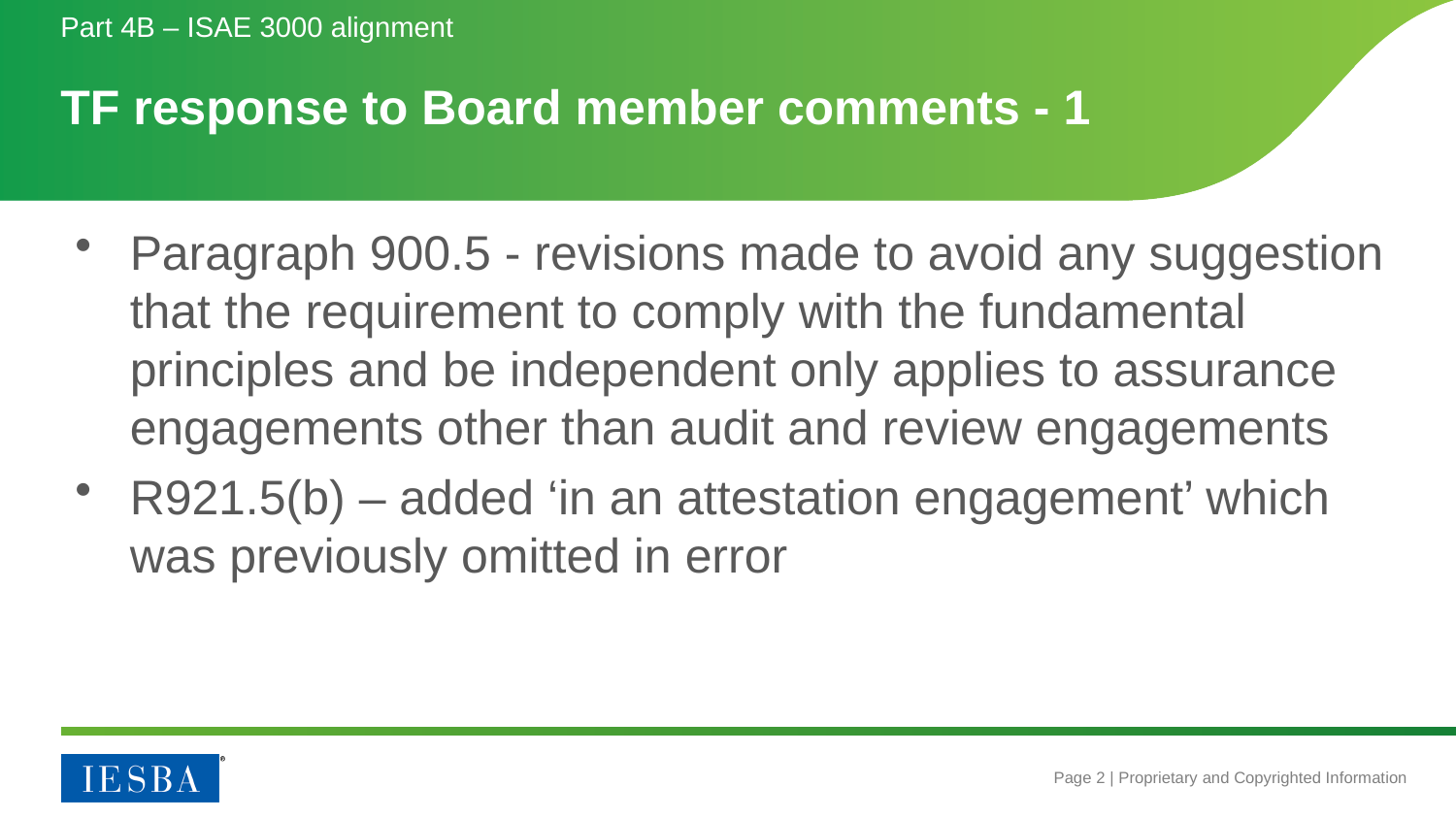

Part 4B – ISAE 3000 alignment
# TF response to Board member comments - 1
Paragraph 900.5 - revisions made to avoid any suggestion that the requirement to comply with the fundamental principles and be independent only applies to assurance engagements other than audit and review engagements
R921.5(b) – added ‘in an attestation engagement’ which was previously omitted in error